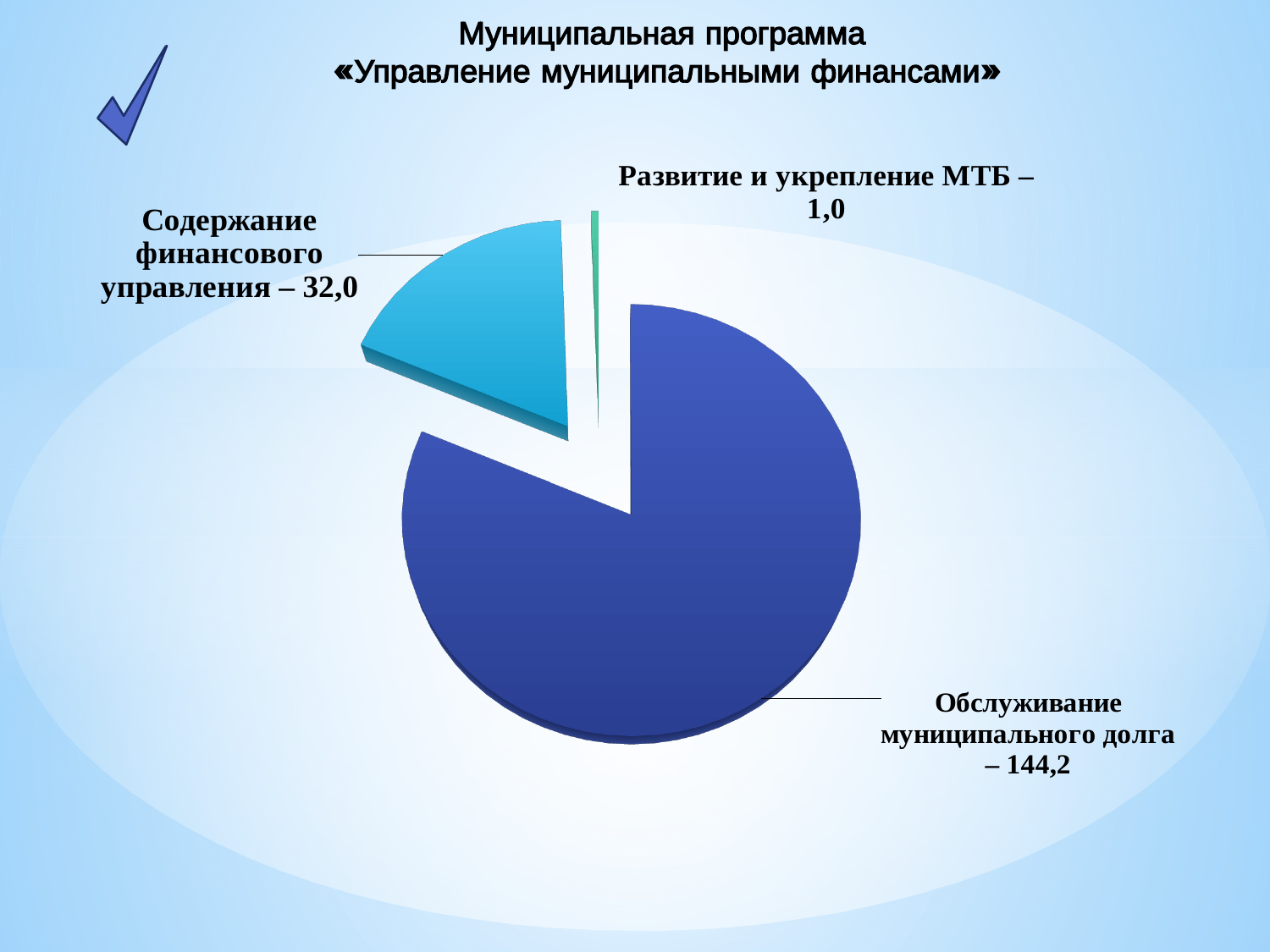

# Муниципальная программа «Управление муниципальными финансами»

[unsupported chart]